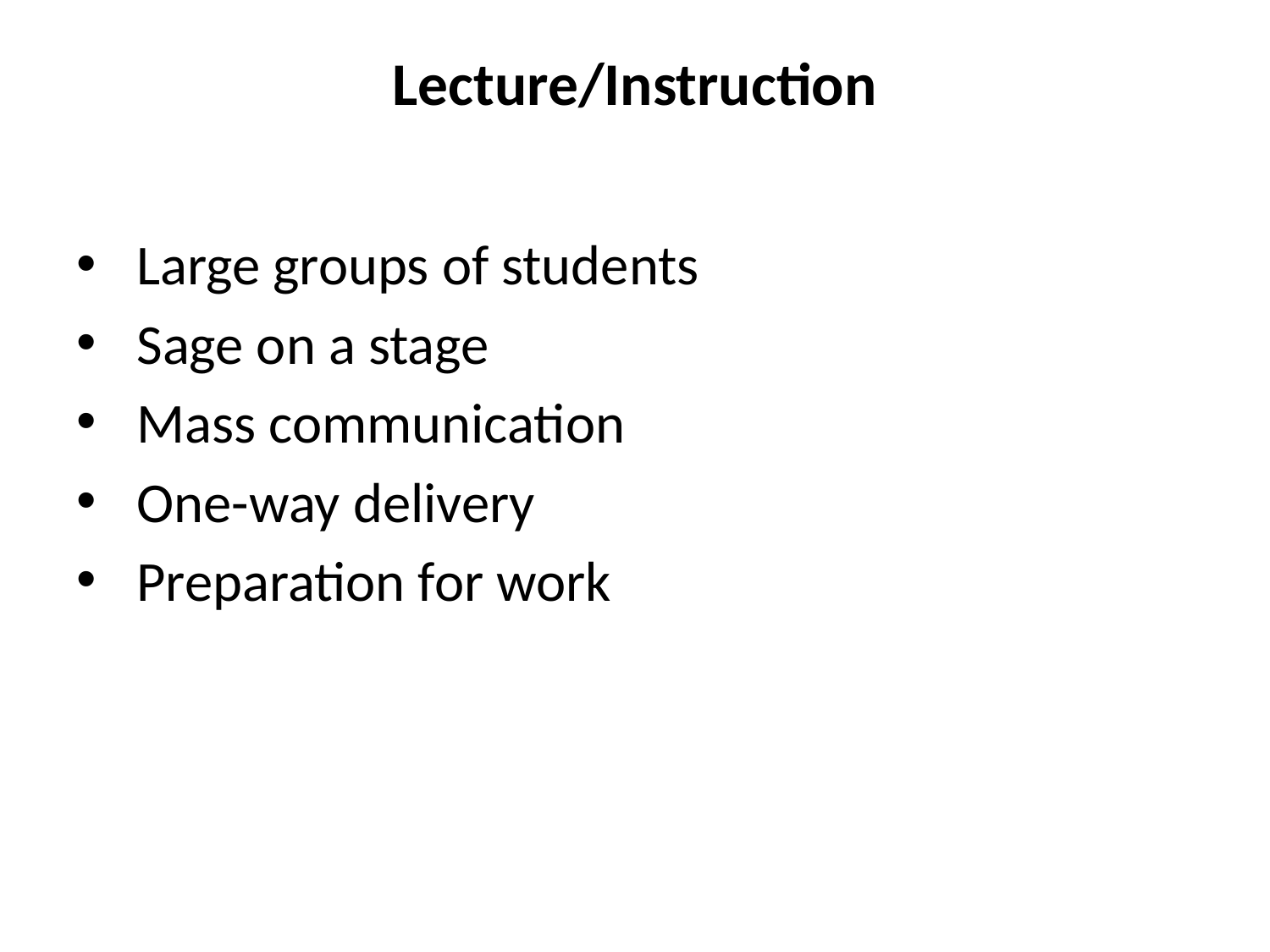

# Lecture/Instruction
 Large groups of students
 Sage on a stage
 Mass communication
 One-way delivery
 Preparation for work